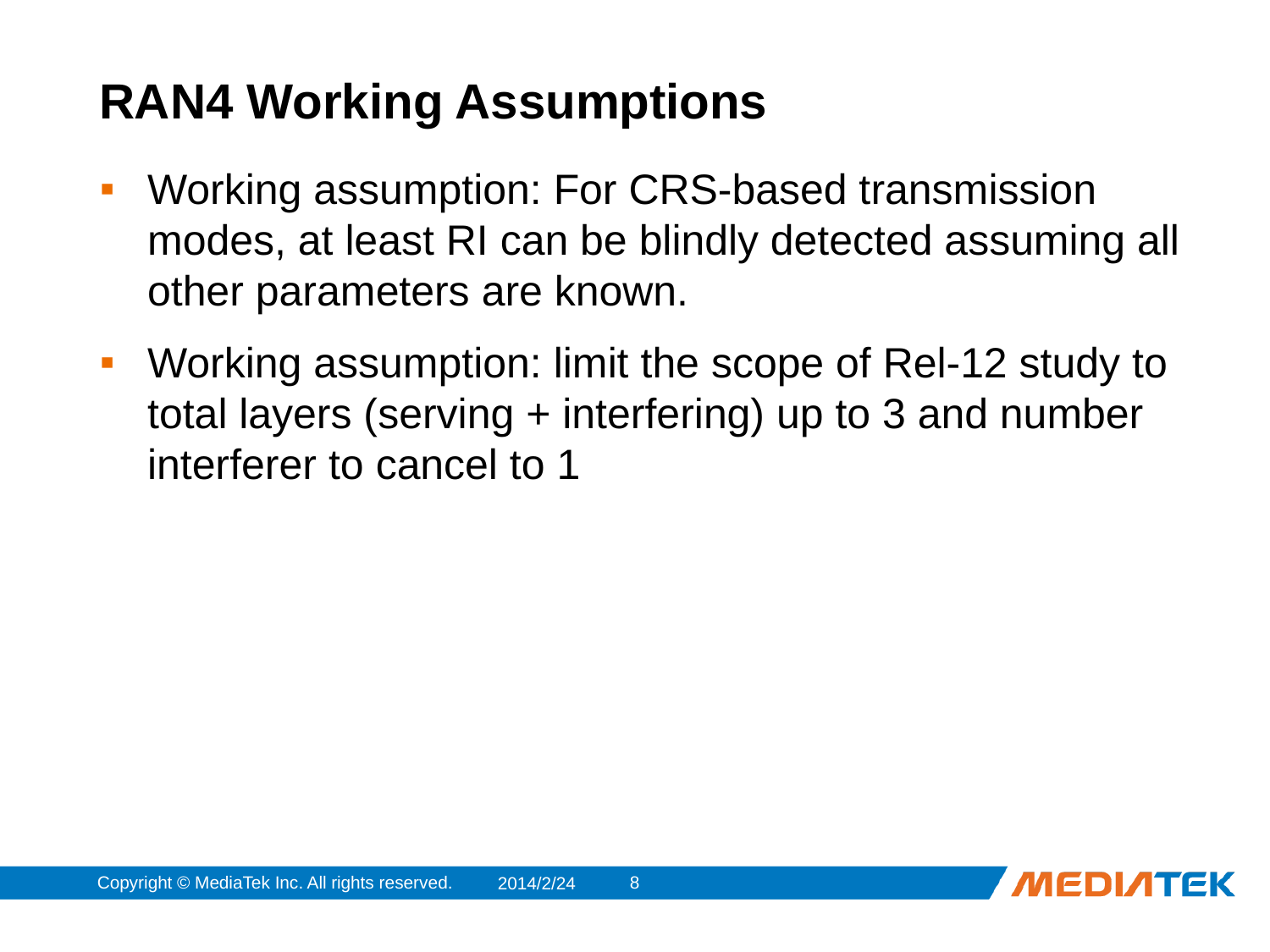

# RAN4 Working Assumptions
Working assumption: For CRS-based transmission modes, at least RI can be blindly detected assuming all other parameters are known.
Working assumption: limit the scope of Rel-12 study to total layers (serving + interfering) up to 3 and number interferer to cancel to 1
Copyright © MediaTek Inc. All rights reserved.
8
2014/2/24